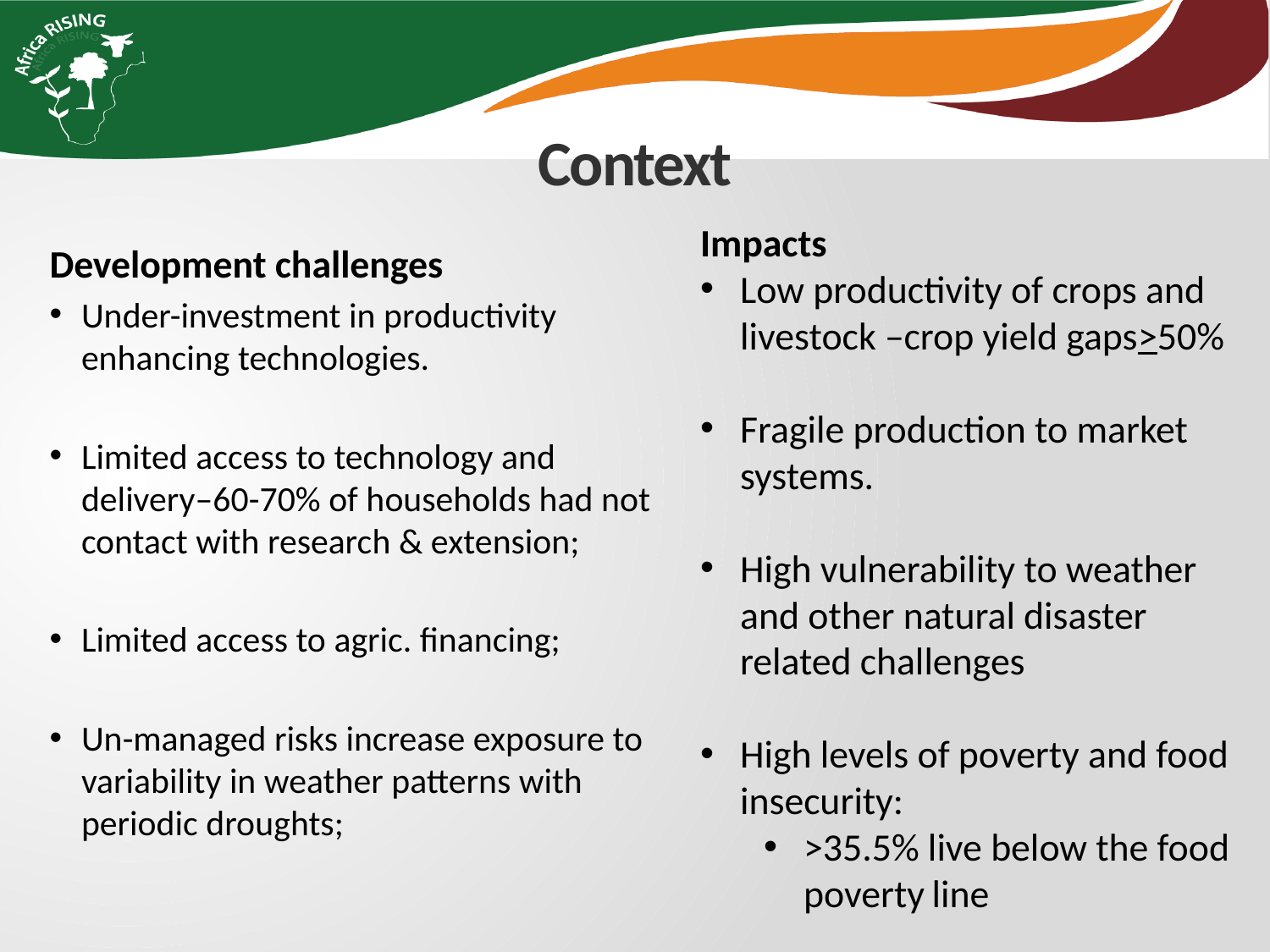

# Context
Impacts
Low productivity of crops and livestock –crop yield gaps>50%

Fragile production to market systems.

High vulnerability to weather and other natural disaster related challenges

High levels of poverty and food insecurity:
>35.5% live below the food poverty line
Development challenges
Under-investment in productivity enhancing technologies.

Limited access to technology and delivery–60-70% of households had not contact with research & extension;

Limited access to agric. financing;

Un-managed risks increase exposure to variability in weather patterns with periodic droughts;